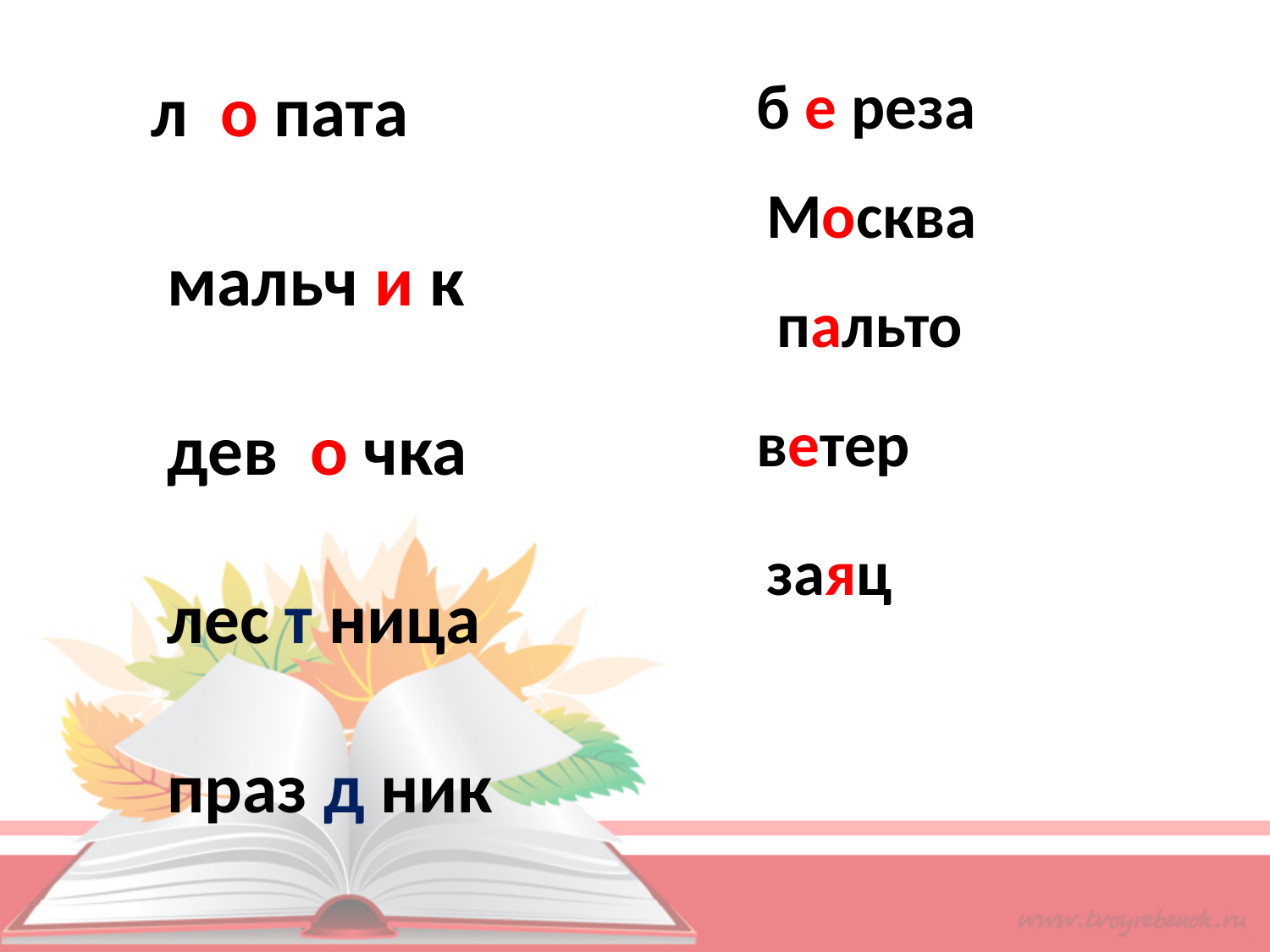

л  о пата
 мальч и к
 дев  о чка
 лес т ница
 праз д ник
б е реза
Москва
пальто
ветер
заяц